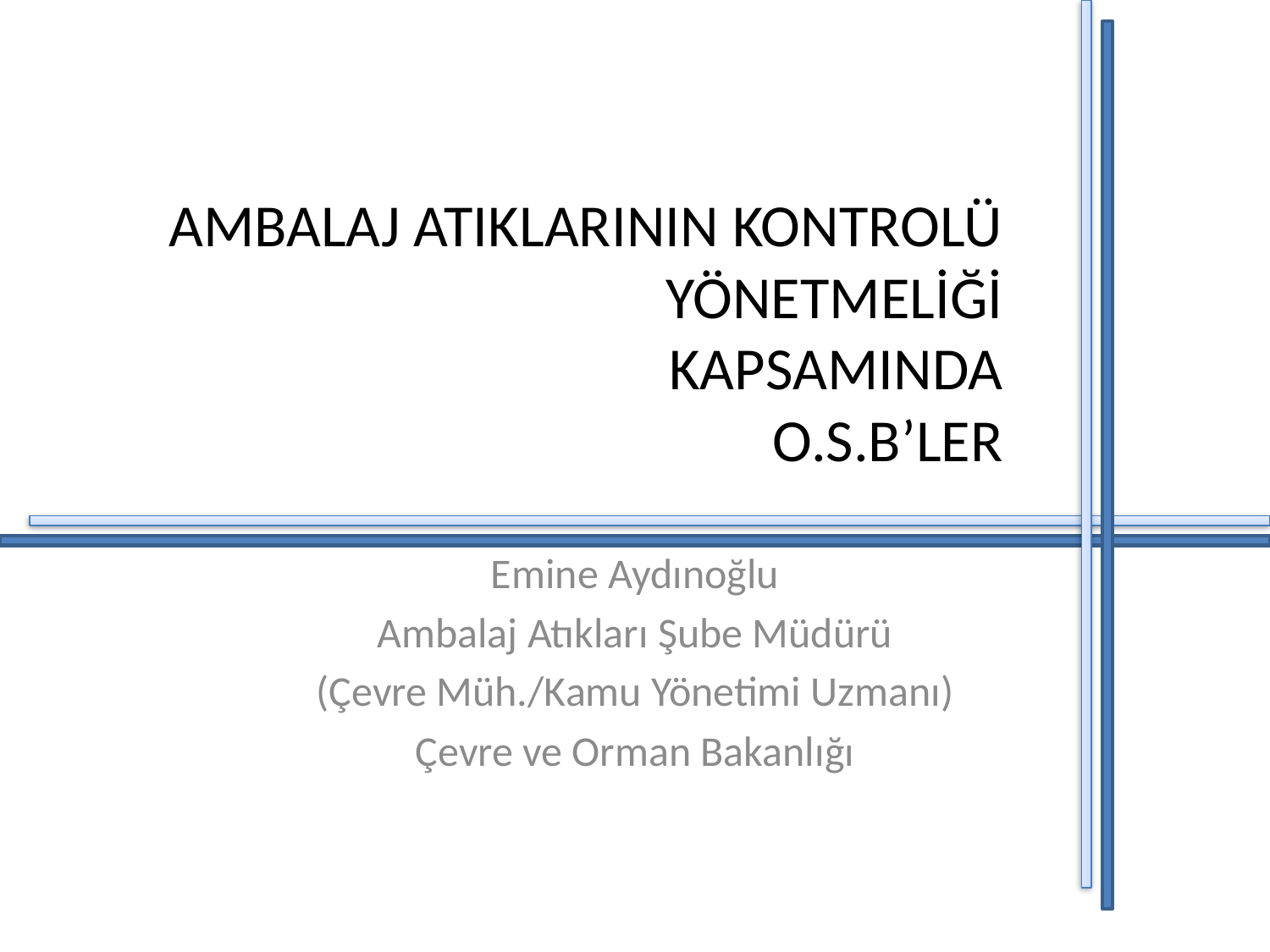

# AMBALAJ ATIKLARININ KONTROLÜ YÖNETMELİĞİ KAPSAMINDA O.S.B’LER

Emine Aydınoğlu
Ambalaj Atıkları Şube Müdürü
(Çevre Müh./Kamu Yönetimi Uzmanı)
Çevre ve Orman Bakanlığı